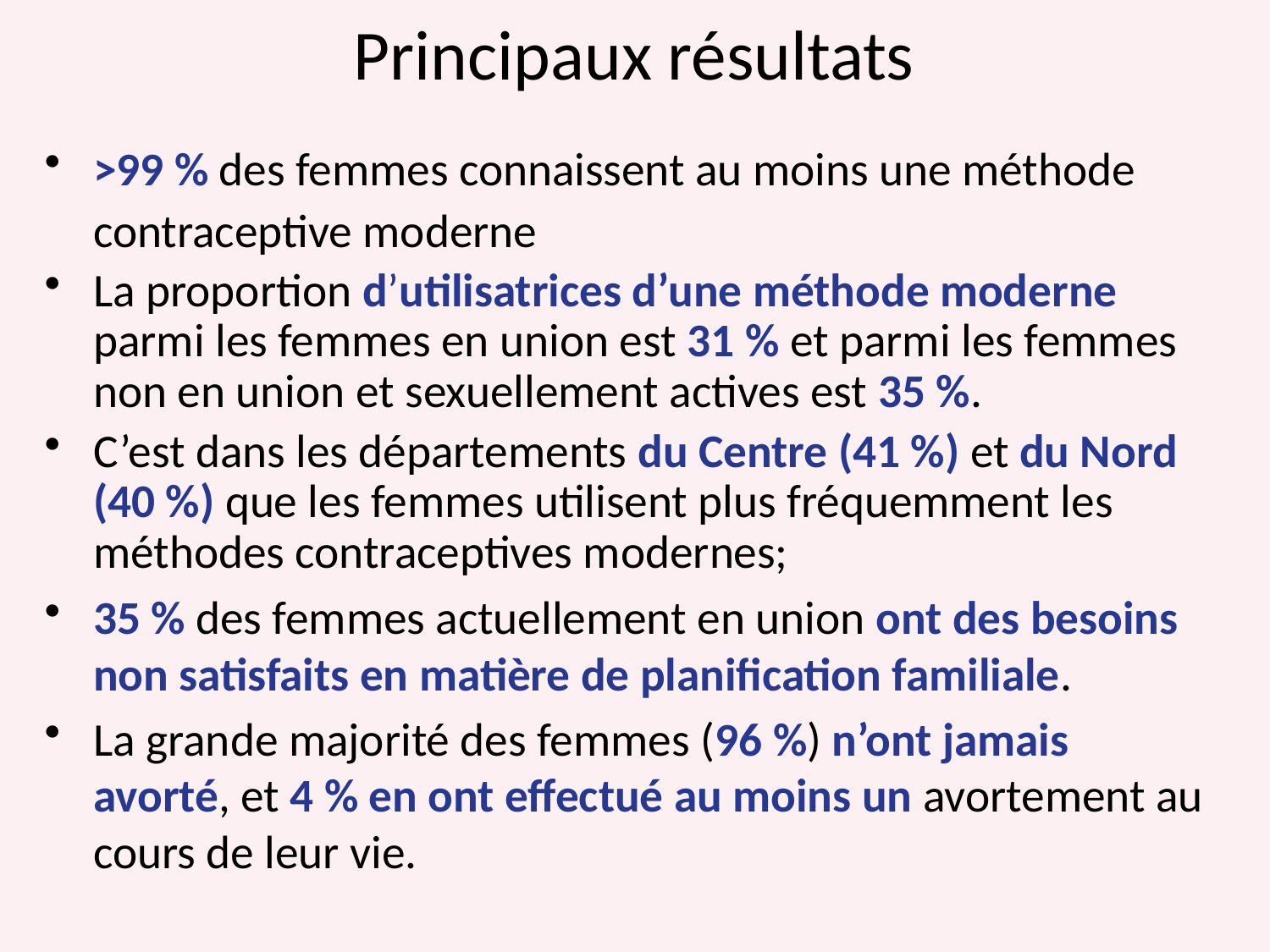

# Principaux résultats
>99 % des femmes connaissent au moins une méthode contraceptive moderne
La proportion d’utilisatrices d’une méthode moderne parmi les femmes en union est 31 % et parmi les femmes non en union et sexuellement actives est 35 %.
C’est dans les départements du Centre (41 %) et du Nord (40 %) que les femmes utilisent plus fréquemment les méthodes contraceptives modernes;
35 % des femmes actuellement en union ont des besoins non satisfaits en matière de planification familiale.
La grande majorité des femmes (96 %) n’ont jamais avorté, et 4 % en ont effectué au moins un avortement au cours de leur vie.